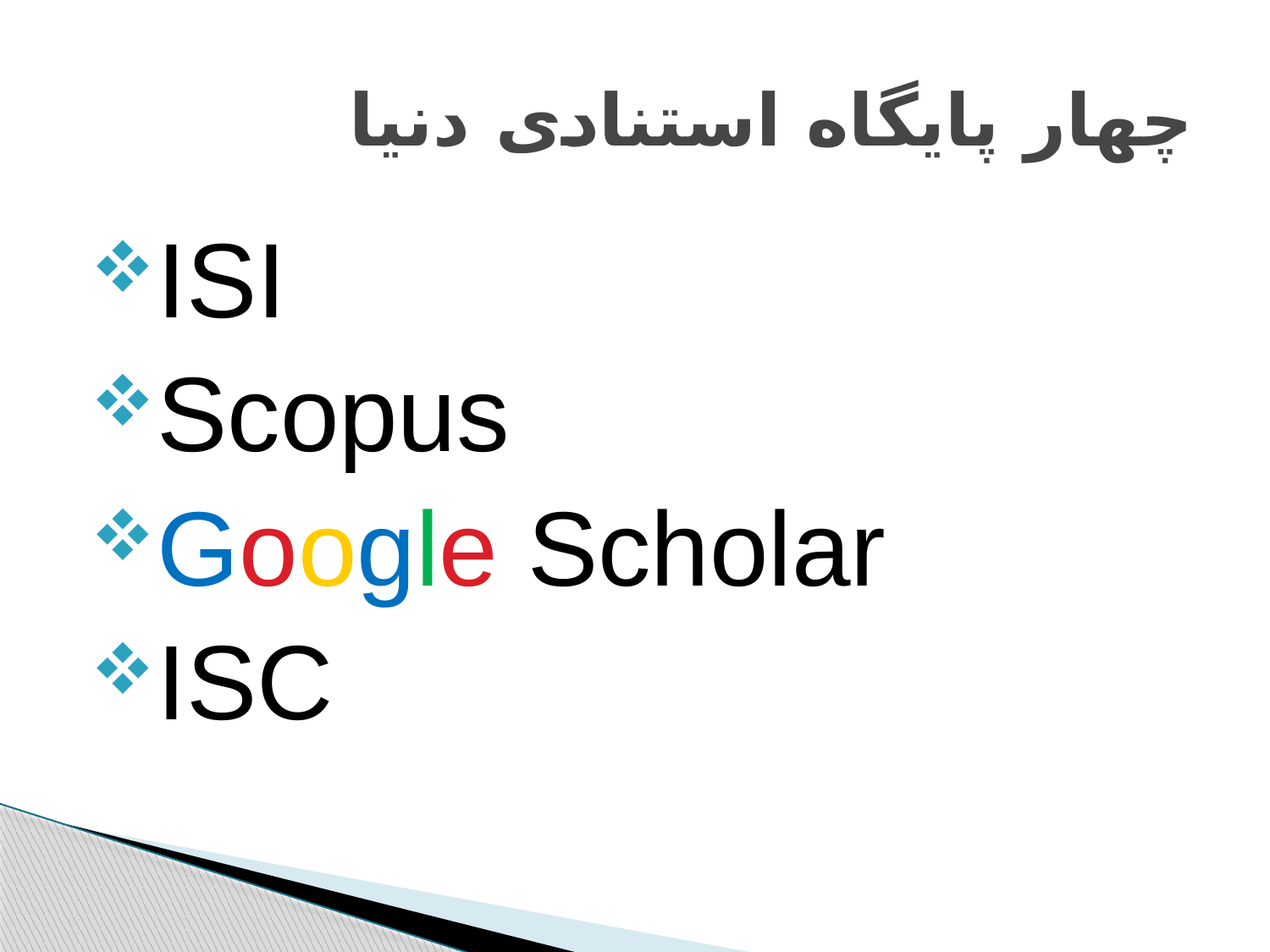

# چهار پایگاه استنادی دنیا
ISI
Scopus
Google Scholar
ISC